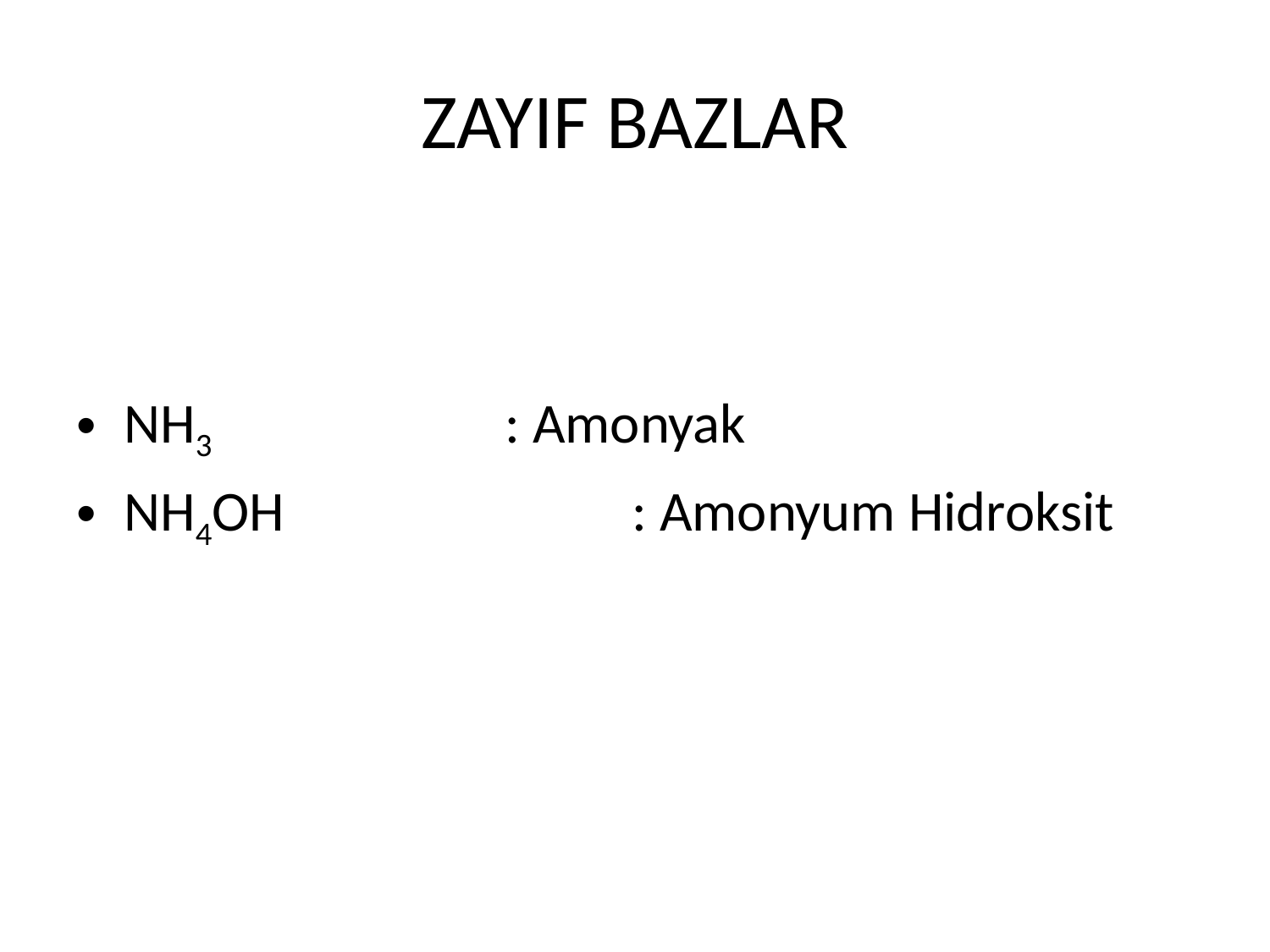

# ZAYIF BAZLAR

NH3 			: Amonyak
NH4OH 			: Amonyum Hidroksit